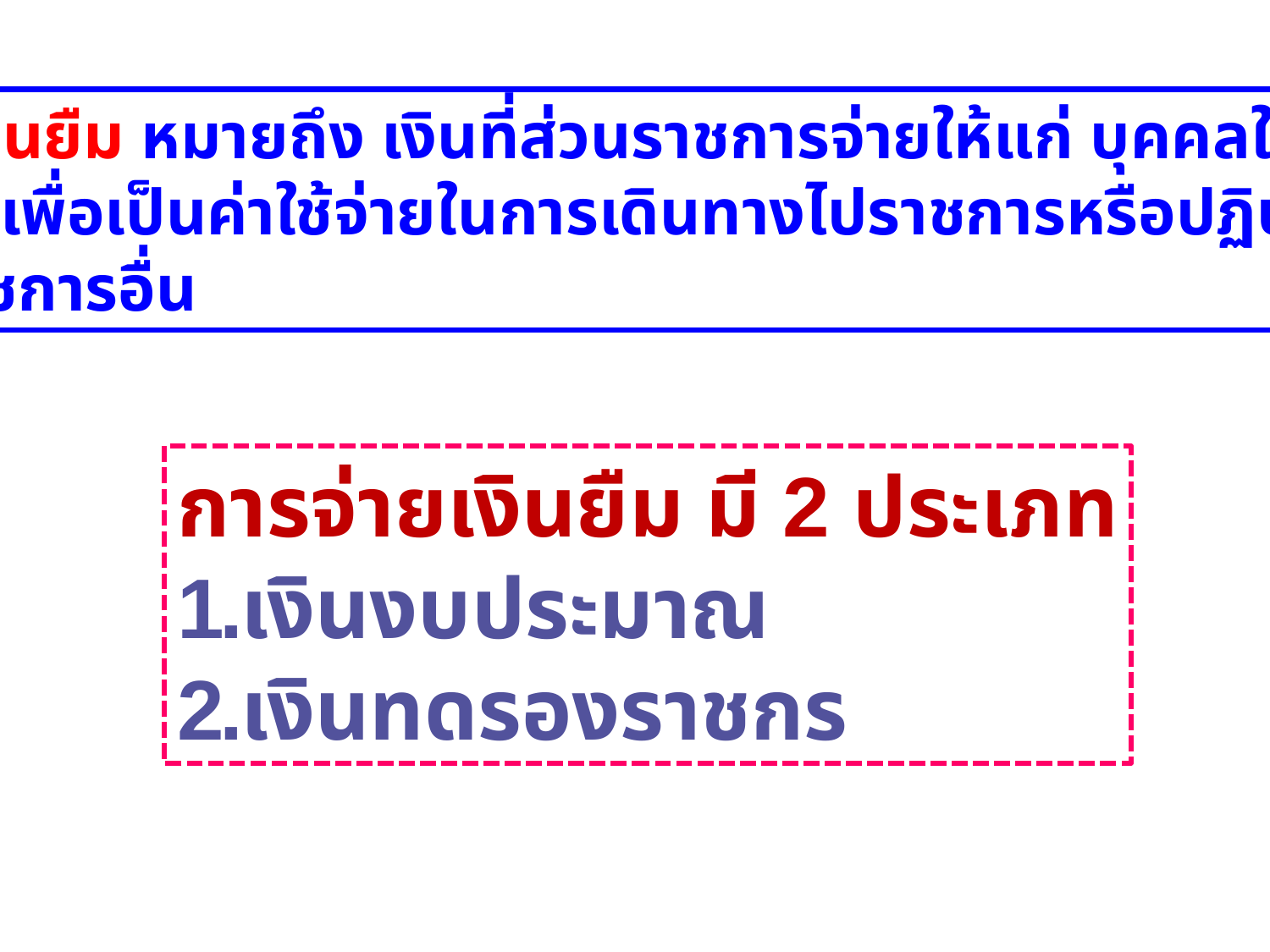

เงินยืม หมายถึง เงินที่ส่วนราชการจ่ายให้แก่ บุคคลใด
ยืมเพื่อเป็นค่าใช้จ่ายในการเดินทางไปราชการหรือปฏิบัติ
ราชการอื่น
การจ่ายเงินยืม มี 2 ประเภท
เงินงบประมาณ
เงินทดรองราชกร